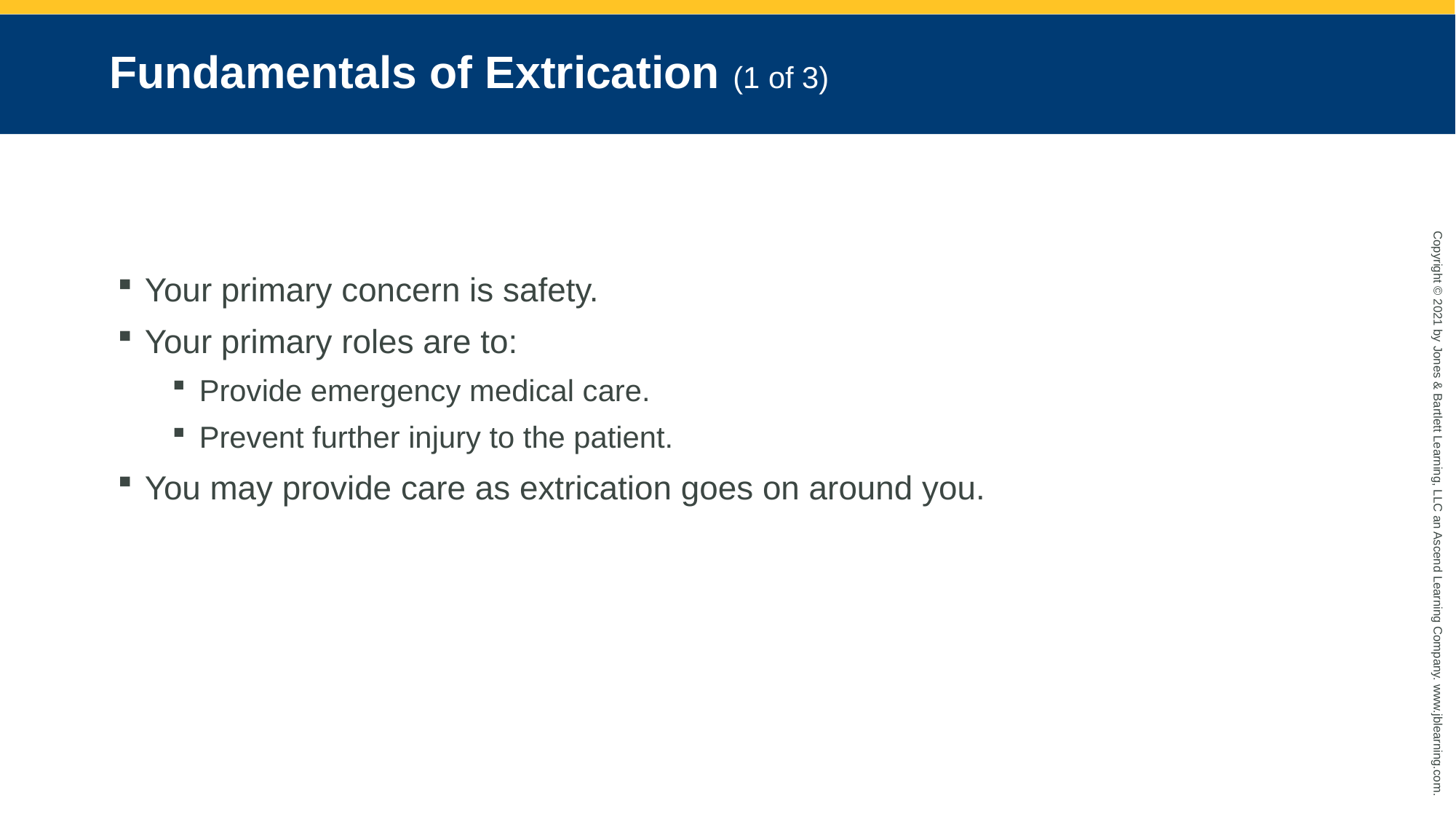

# Fundamentals of Extrication (1 of 3)
Your primary concern is safety.
Your primary roles are to:
Provide emergency medical care.
Prevent further injury to the patient.
You may provide care as extrication goes on around you.